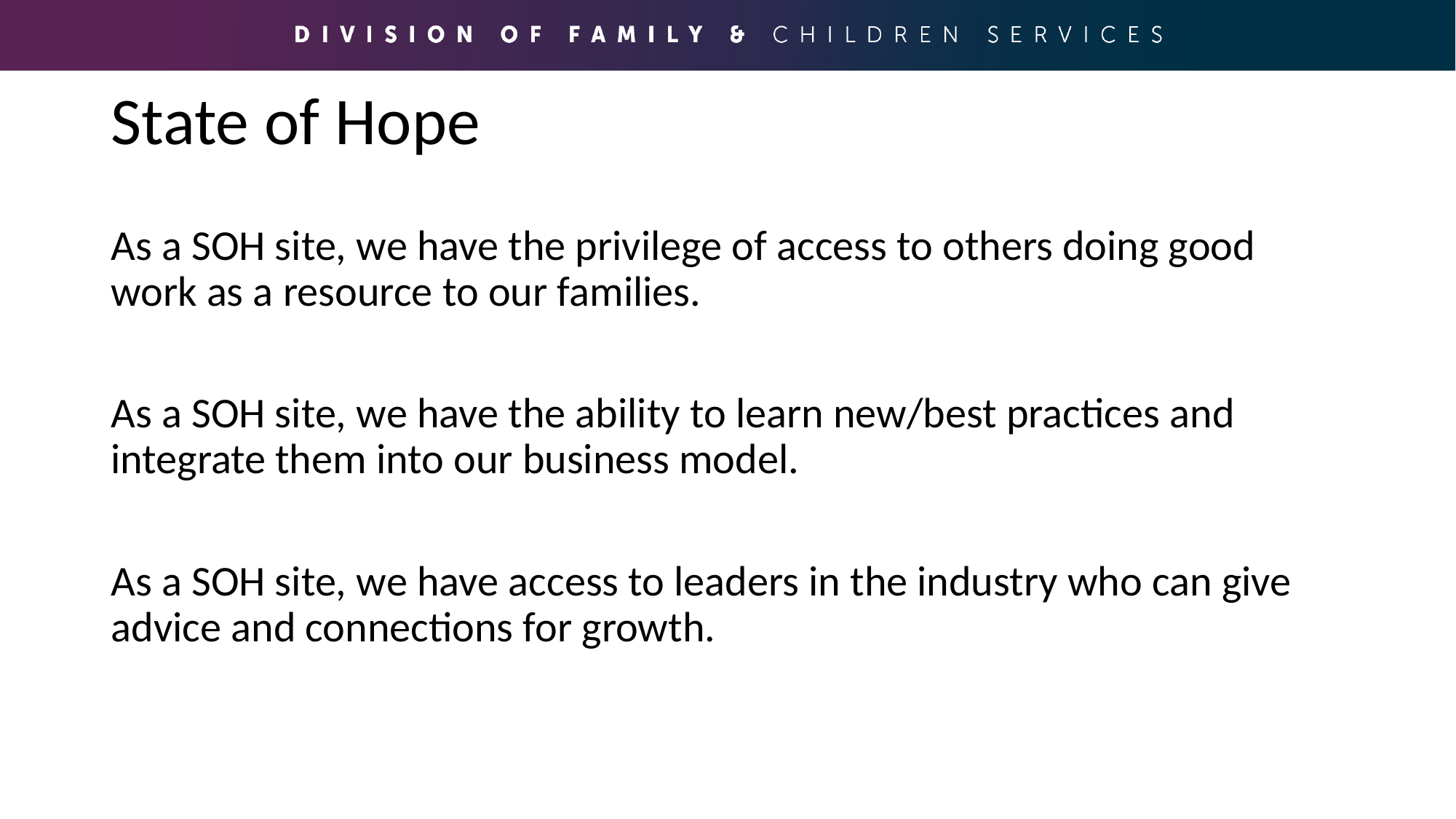

# State of Hope
As a SOH site, we have the privilege of access to others doing good work as a resource to our families.

As a SOH site, we have the ability to learn new/best practices and integrate them into our business model.

As a SOH site, we have access to leaders in the industry who can give advice and connections for growth.